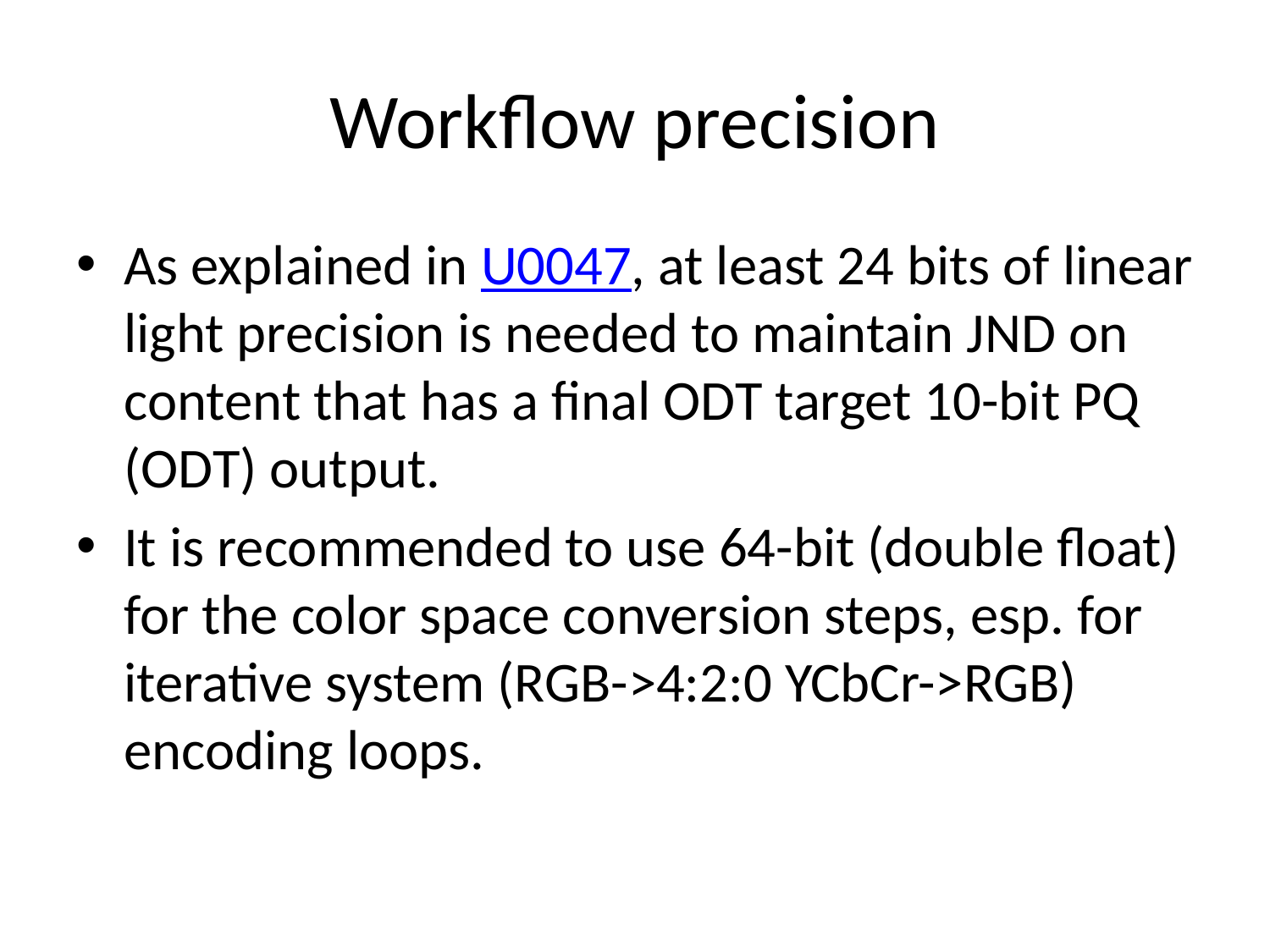

# Workflow precision
As explained in U0047, at least 24 bits of linear light precision is needed to maintain JND on content that has a final ODT target 10-bit PQ (ODT) output.
It is recommended to use 64-bit (double float) for the color space conversion steps, esp. for iterative system (RGB->4:2:0 YCbCr->RGB) encoding loops.